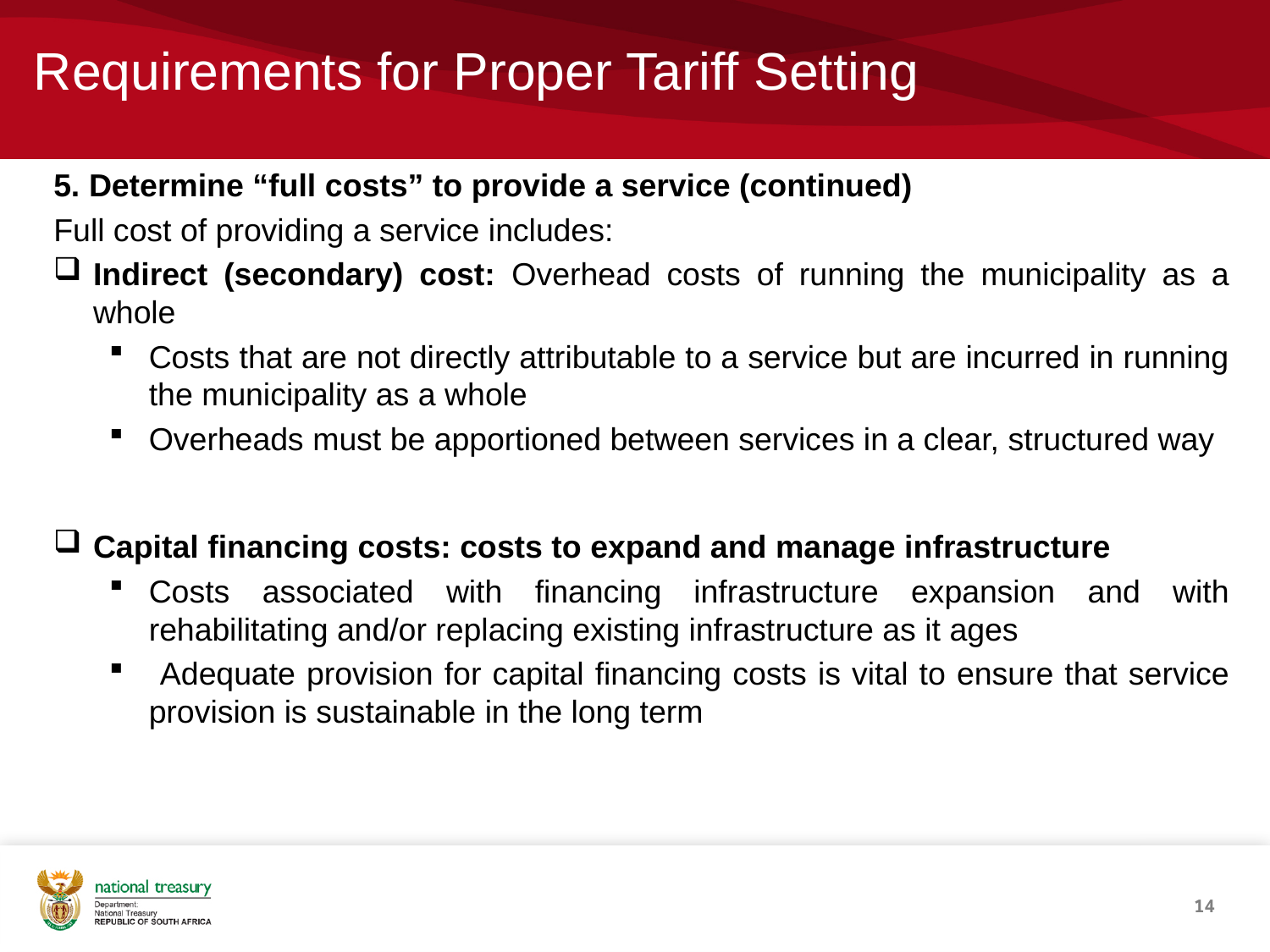

# Requirements for Proper Tariff Setting
5. Determine “full costs” to provide a service (continued)
Full cost of providing a service includes:
Indirect (secondary) cost: Overhead costs of running the municipality as a whole
Costs that are not directly attributable to a service but are incurred in running the municipality as a whole
Overheads must be apportioned between services in a clear, structured way

Capital financing costs: costs to expand and manage infrastructure
Costs associated with financing infrastructure expansion and with rehabilitating and/or replacing existing infrastructure as it ages
 Adequate provision for capital financing costs is vital to ensure that service provision is sustainable in the long term
14